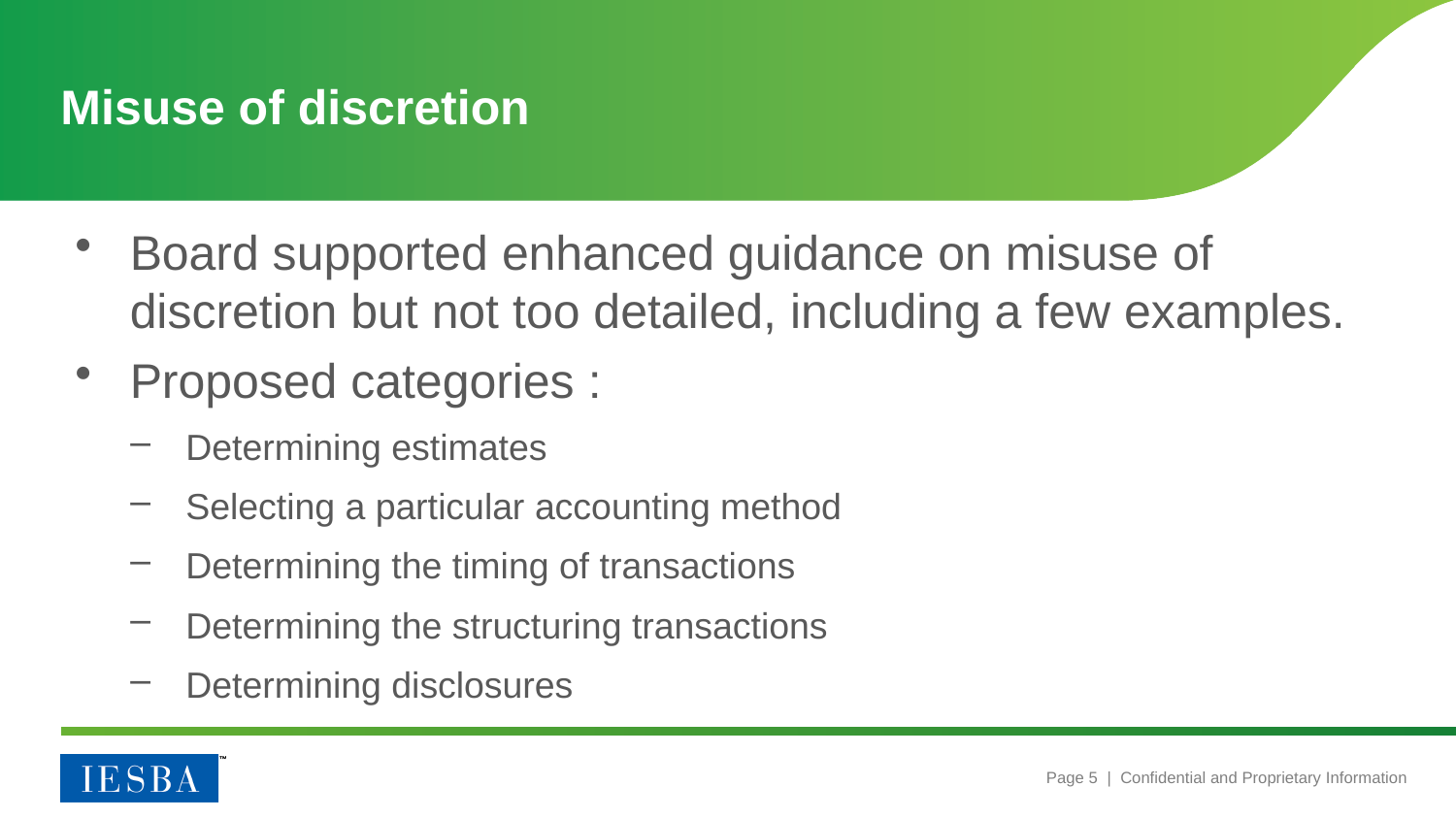

# Misuse of discretion
Board supported enhanced guidance on misuse of discretion but not too detailed, including a few examples.
Proposed categories :
Determining estimates
Selecting a particular accounting method
Determining the timing of transactions
Determining the structuring transactions
Determining disclosures